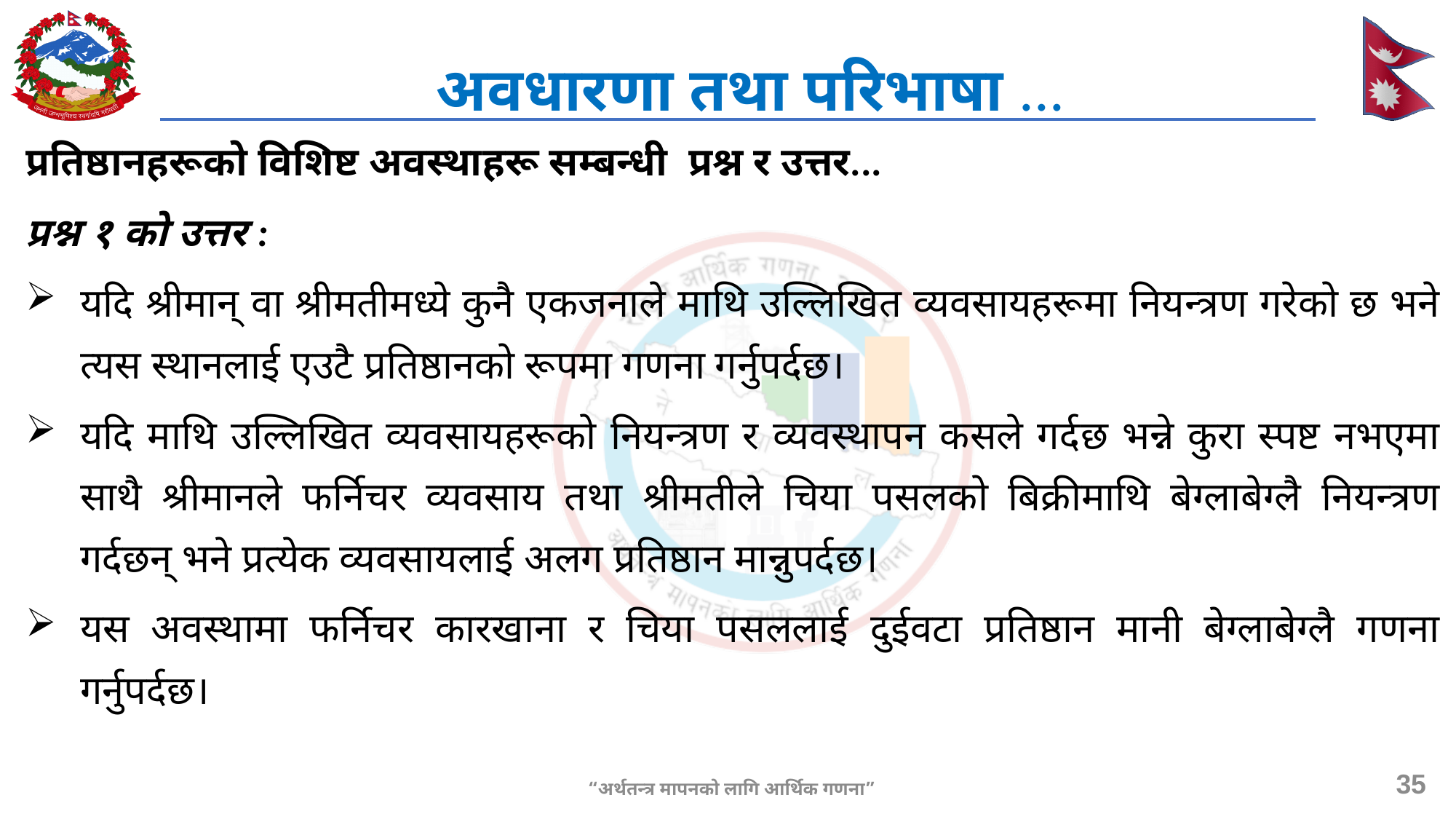

# अवधारणा तथा परिभाषा ...
प्रतिष्ठानहरूको विशिष्ट अवस्थाहरू सम्बन्धी  प्रश्न र उत्तर...
प्रश्न १ को उत्तर :
यदि श्रीमान् वा श्रीमतीमध्ये कुनै एकजनाले माथि उल्लिखित व्यवसायहरूमा नियन्त्रण गरेको छ भने त्यस स्थानलाई एउटै प्रतिष्ठानको रूपमा गणना गर्नुपर्दछ।
यदि माथि उल्लिखित व्यवसायहरूको नियन्त्रण र व्यवस्थापन कसले गर्दछ भन्ने कुरा स्पष्ट नभएमा साथै श्रीमानले फर्निचर व्यवसाय तथा श्रीमतीले चिया पसलको बिक्रीमाथि बेग्लाबेग्लै नियन्त्रण गर्दछन् भने प्रत्येक व्यवसायलाई अलग प्रतिष्ठान मान्नुपर्दछ।
यस अवस्थामा फर्निचर कारखाना र चिया पसललाई दुईवटा प्रतिष्ठान मानी बेग्लाबेग्लै गणना गर्नुपर्दछ।

35
“अर्थतन्त्र मापनको लागि आर्थिक गणना”